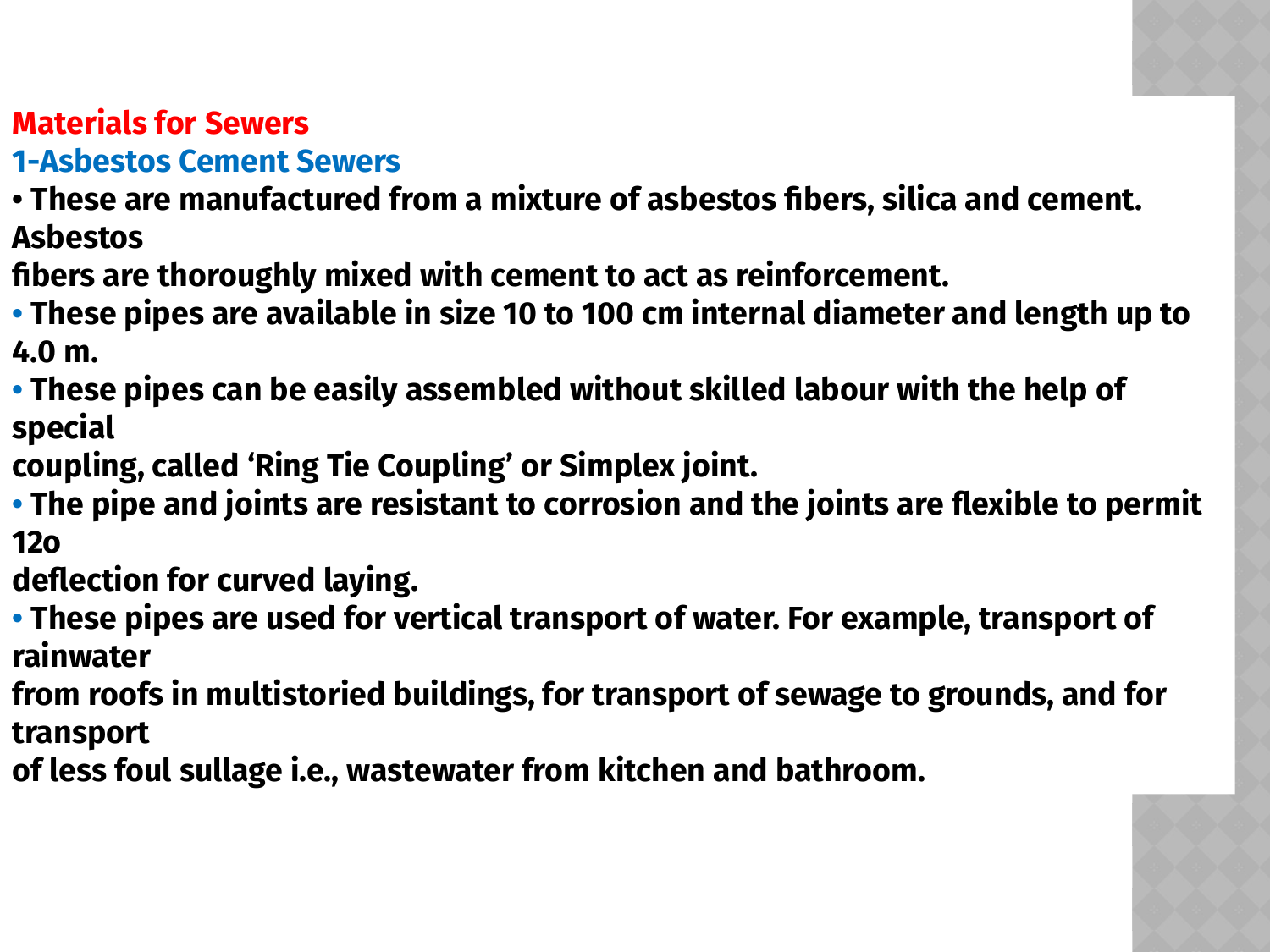

Materials for Sewers
1-Asbestos Cement Sewers
• These are manufactured from a mixture of asbestos fibers, silica and cement. Asbestos
fibers are thoroughly mixed with cement to act as reinforcement.
• These pipes are available in size 10 to 100 cm internal diameter and length up to 4.0 m.
• These pipes can be easily assembled without skilled labour with the help of special
coupling, called ‘Ring Tie Coupling’ or Simplex joint.
• The pipe and joints are resistant to corrosion and the joints are flexible to permit 12o
deflection for curved laying.
• These pipes are used for vertical transport of water. For example, transport of rainwater
from roofs in multistoried buildings, for transport of sewage to grounds, and for transport
of less foul sullage i.e., wastewater from kitchen and bathroom.